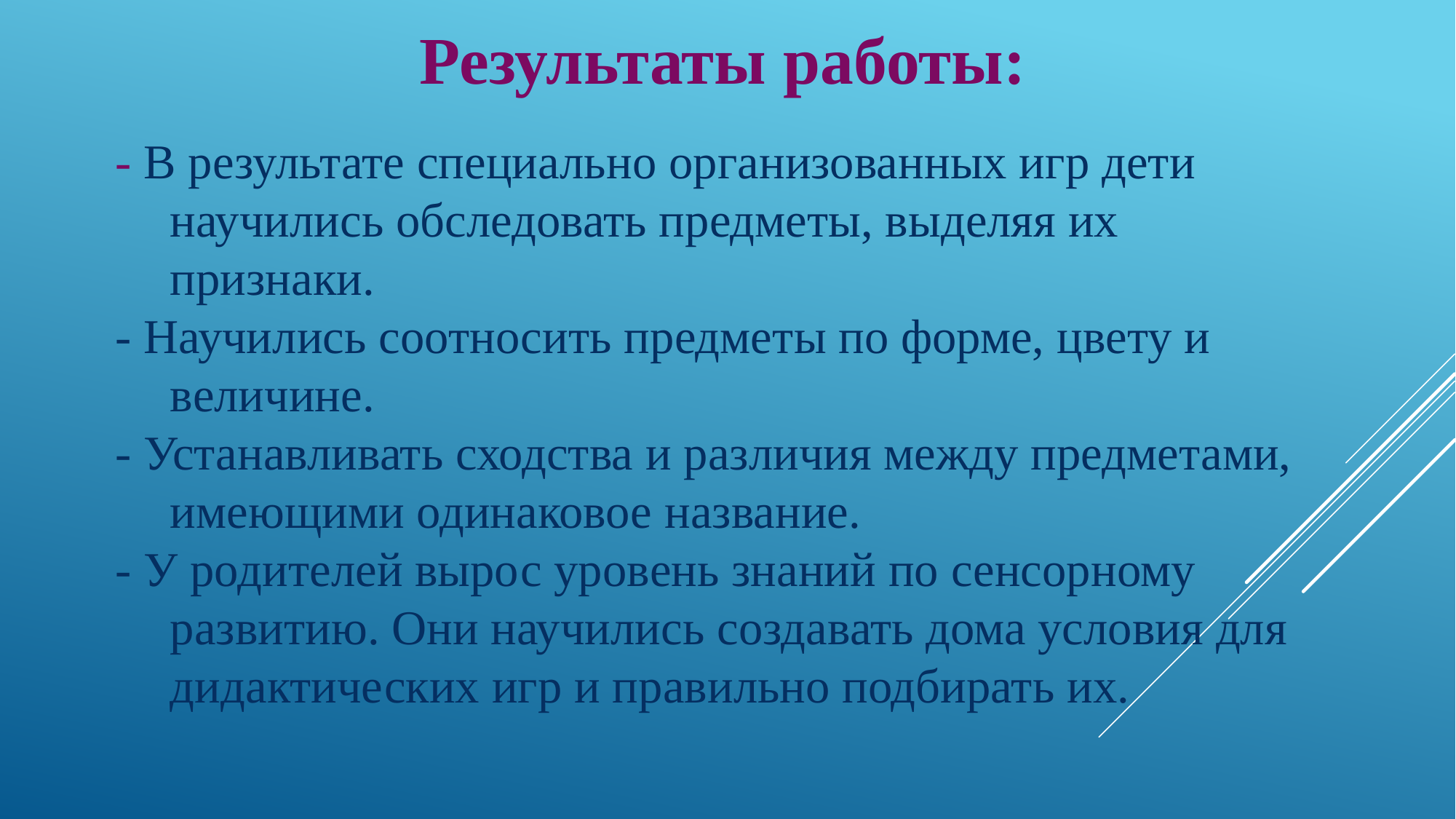

Результаты работы:

- В результате специально организованных игр дети научились обследовать предметы, выделяя их признаки.
- Научились соотносить предметы по форме, цвету и величине.
- Устанавливать сходства и различия между предметами, имеющими одинаковое название.
- У родителей вырос уровень знаний по сенсорному развитию. Они научились создавать дома условия для дидактических игр и правильно подбирать их.